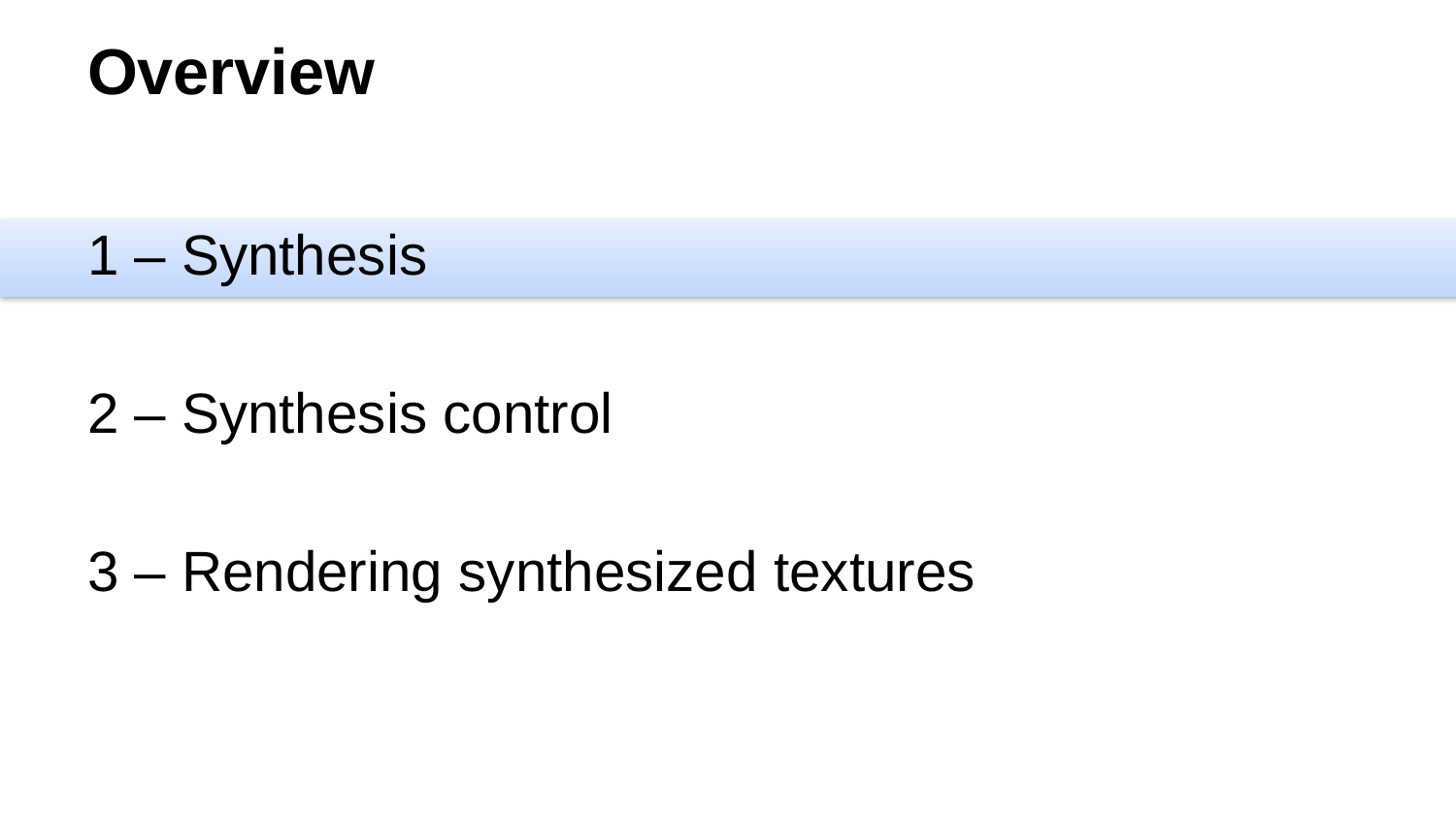

# Overview

1 – Synthesis

2 – Synthesis control

3 – Rendering synthesized textures